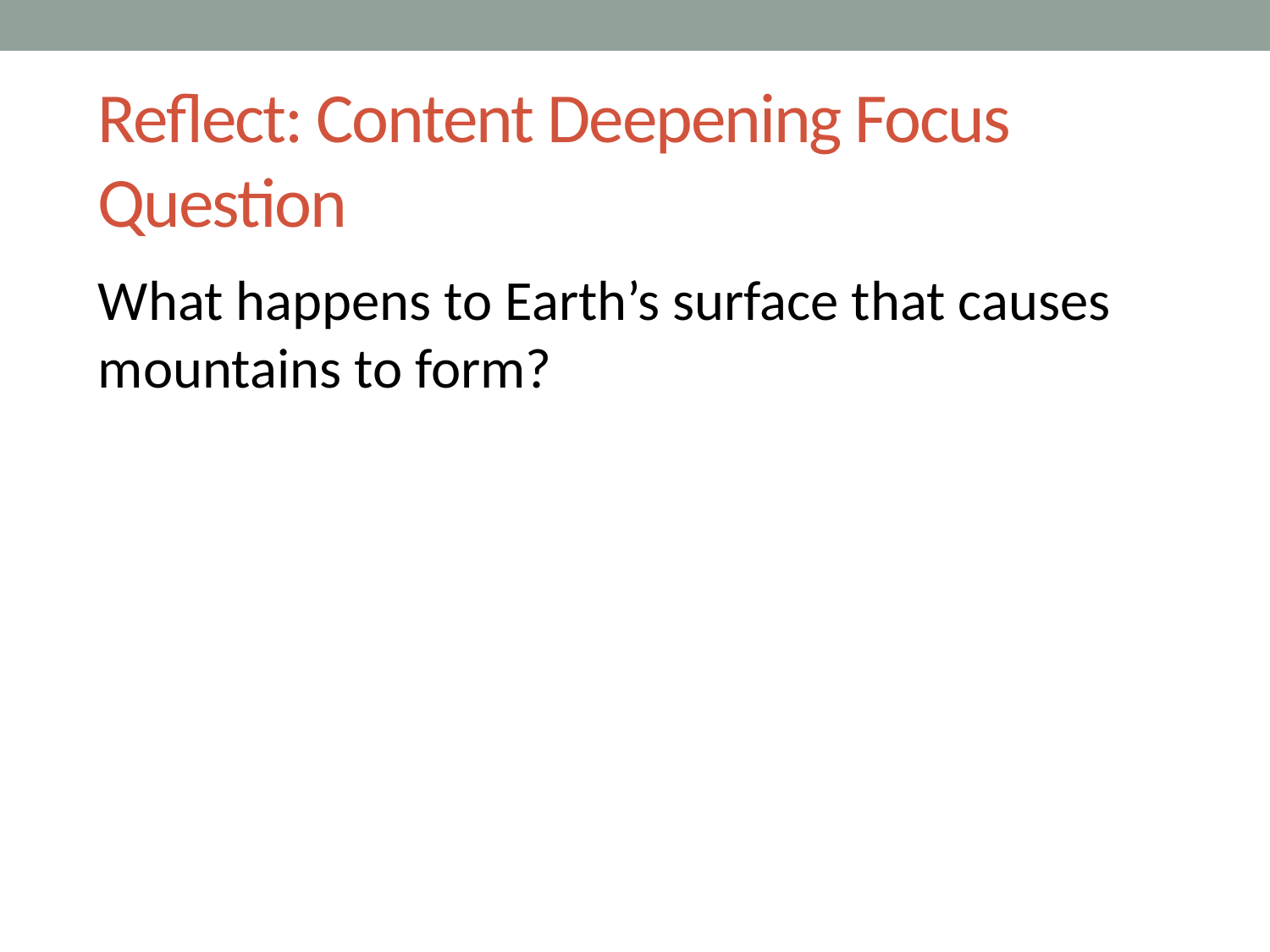

# Reflect: Content Deepening Focus Question
What happens to Earth’s surface that causes mountains to form?